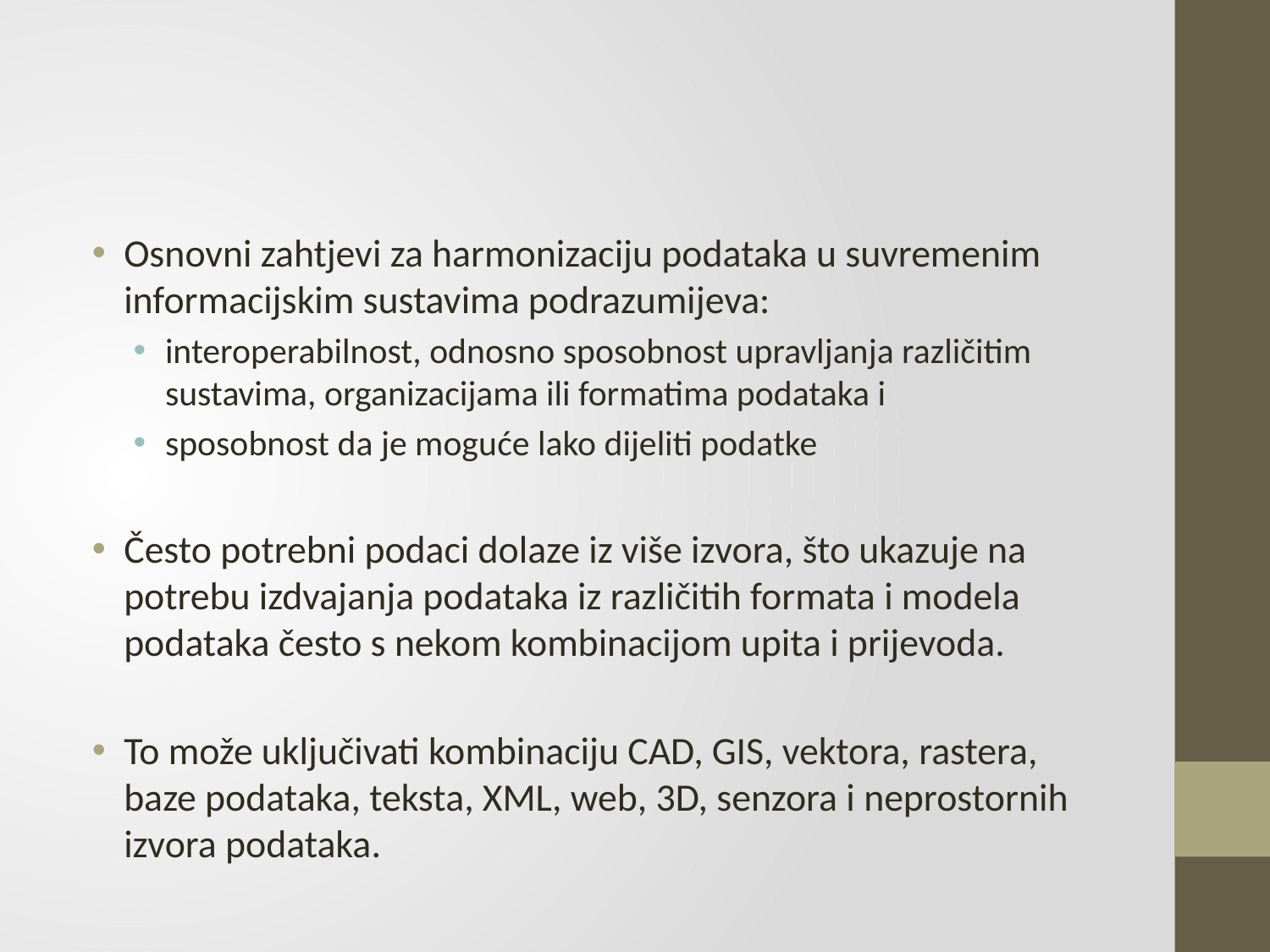

#
Osnovni zahtjevi za harmonizaciju podataka u suvremenim informacijskim sustavima podrazumijeva:
interoperabilnost, odnosno sposobnost upravljanja različitim sustavima, organizacijama ili formatima podataka i
sposobnost da je moguće lako dijeliti podatke

Često potrebni podaci dolaze iz više izvora, što ukazuje na potrebu izdvajanja podataka iz različitih formata i modela podataka često s nekom kombinacijom upita i prijevoda.

To može uključivati kombinaciju CAD, GIS, vektora, rastera, baze podataka, teksta, XML, web, 3D, senzora i neprostornih izvora podataka.